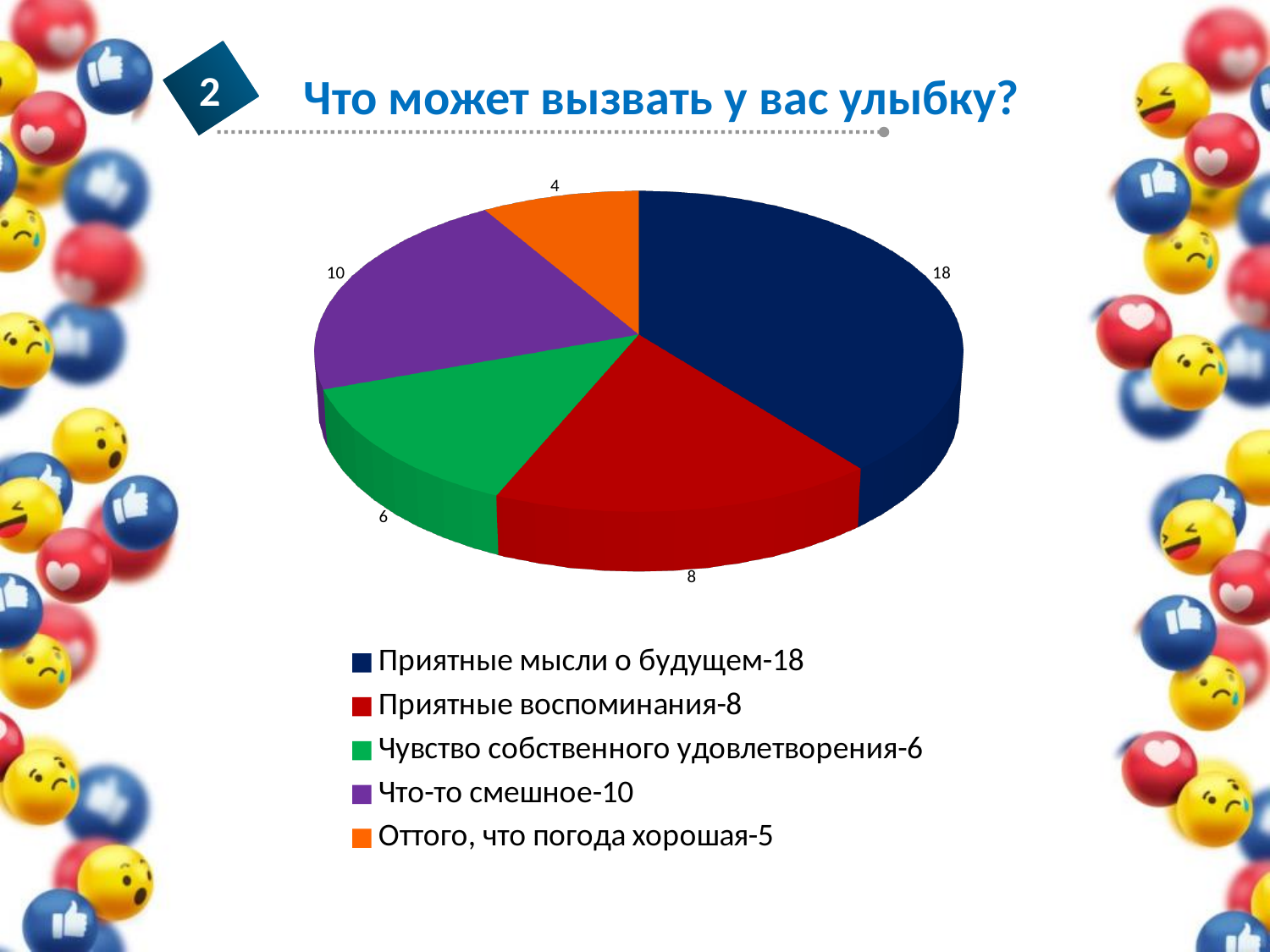

2

Что может вызвать у вас улыбку?

[unsupported chart]